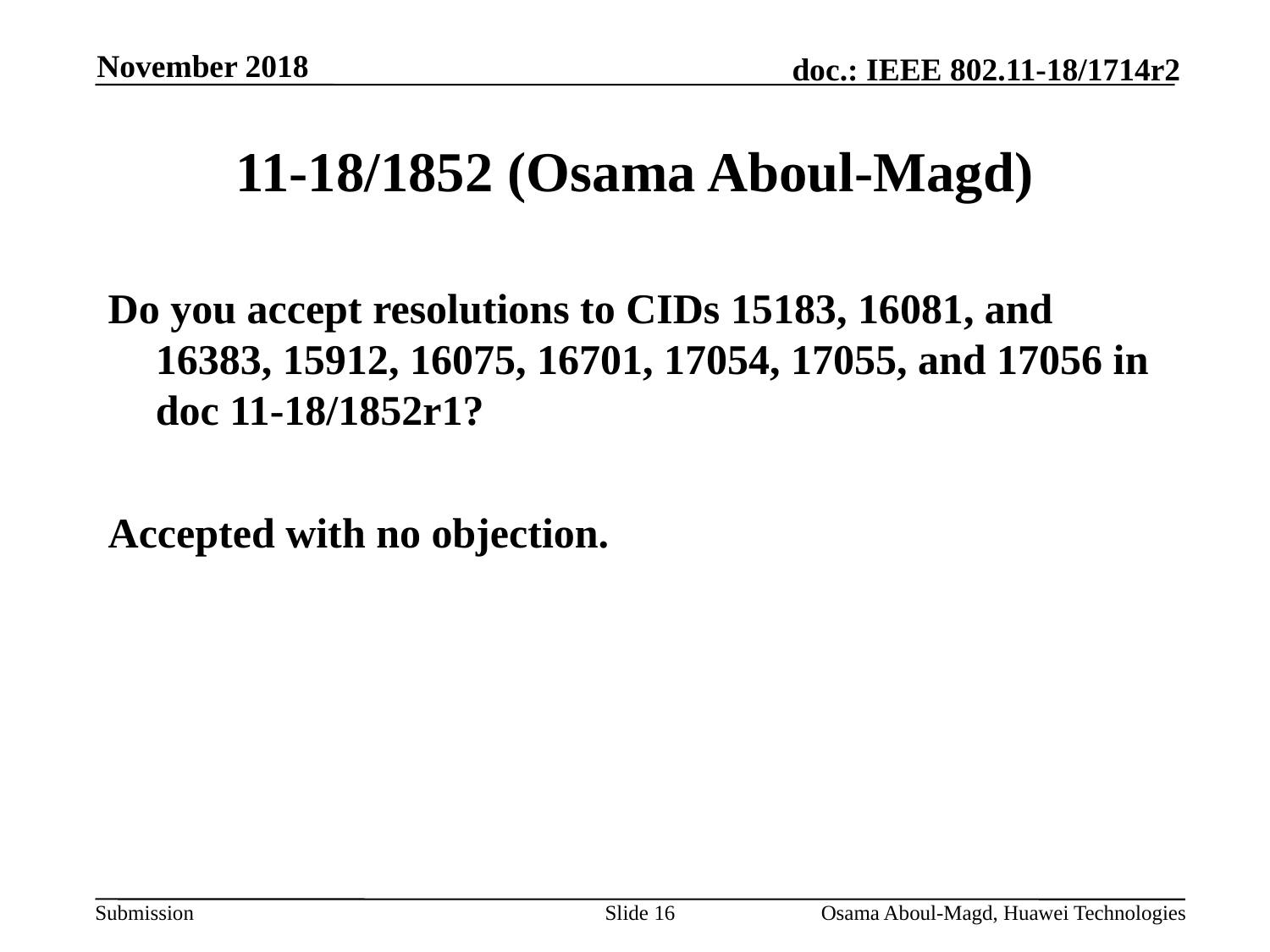

November 2018
# 11-18/1852 (Osama Aboul-Magd)
Do you accept resolutions to CIDs 15183, 16081, and 16383, 15912, 16075, 16701, 17054, 17055, and 17056 in doc 11-18/1852r1?

Accepted with no objection.

Slide 16
Osama Aboul-Magd, Huawei Technologies